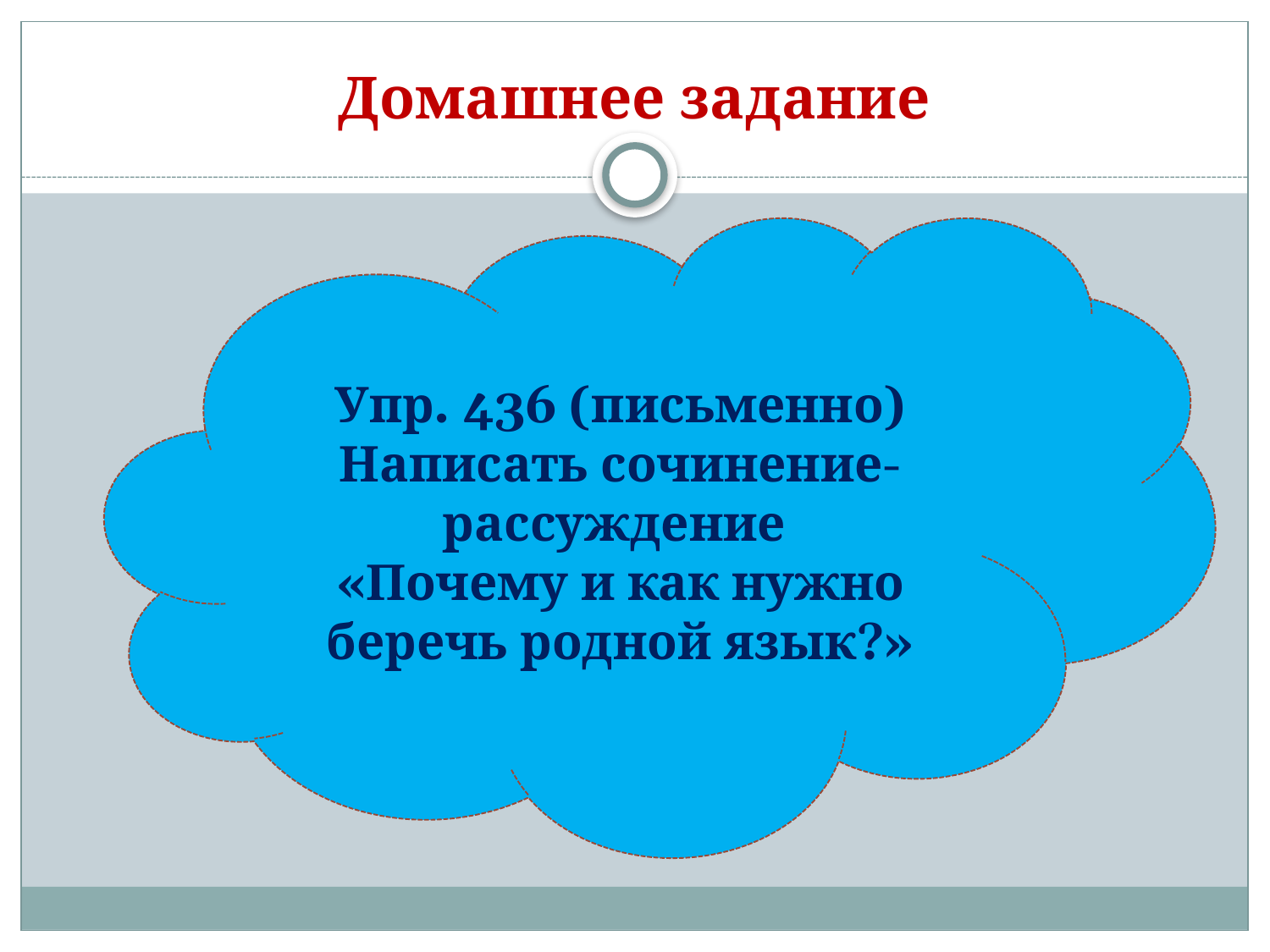

# Домашнее задание

Упр. 436 (письменно)
Написать сочинение-рассуждение
«Почему и как нужно беречь родной язык?»